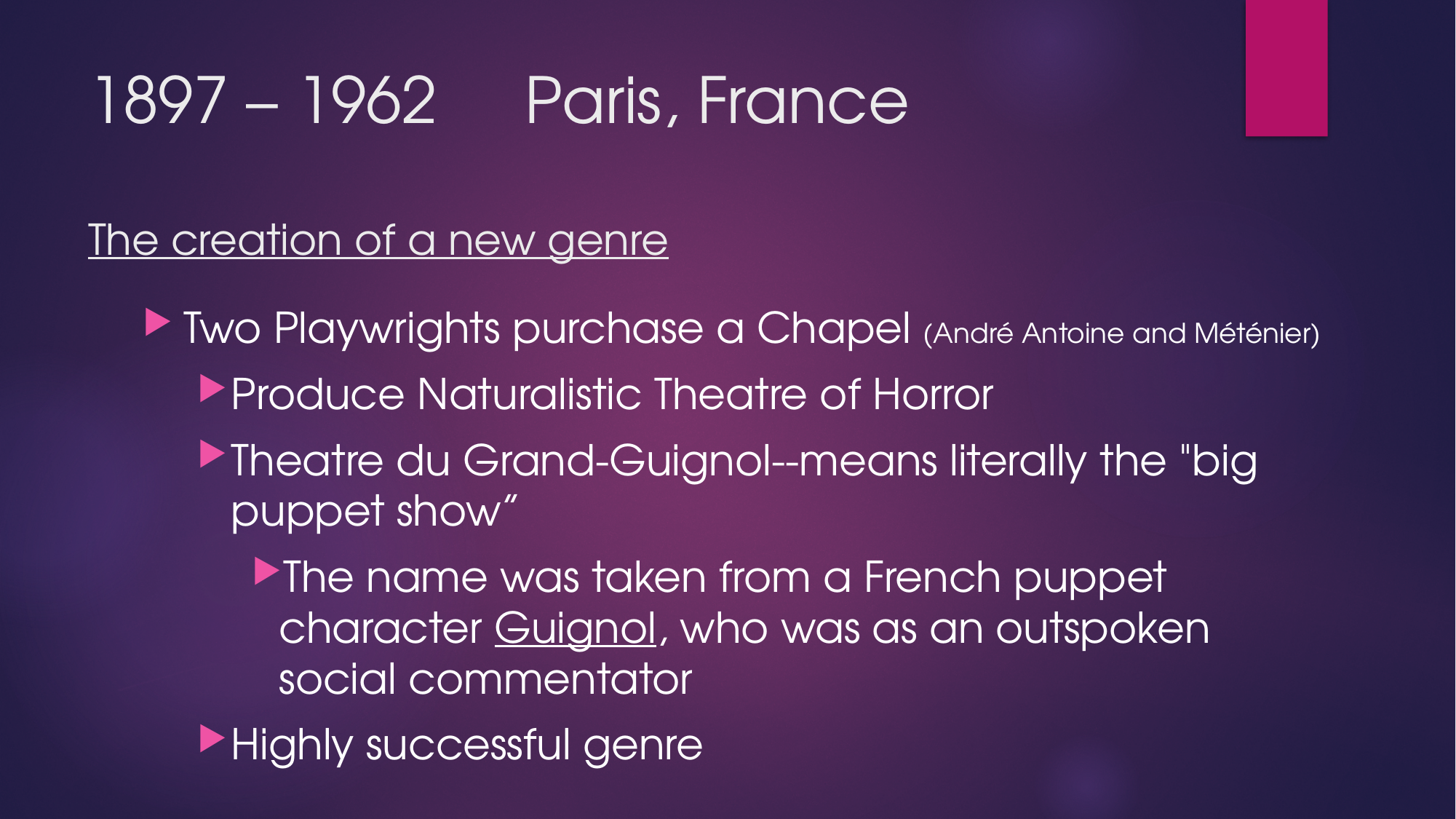

# 1897 – 1962     Paris, France The creation of a new genre
Two Playwrights purchase a Chapel (André Antoine and Méténier)
Produce Naturalistic Theatre of Horror
Theatre du Grand-Guignol--means literally the "big puppet show”
The name was taken from a French puppet character Guignol, who was as an outspoken social commentator
Highly successful genre